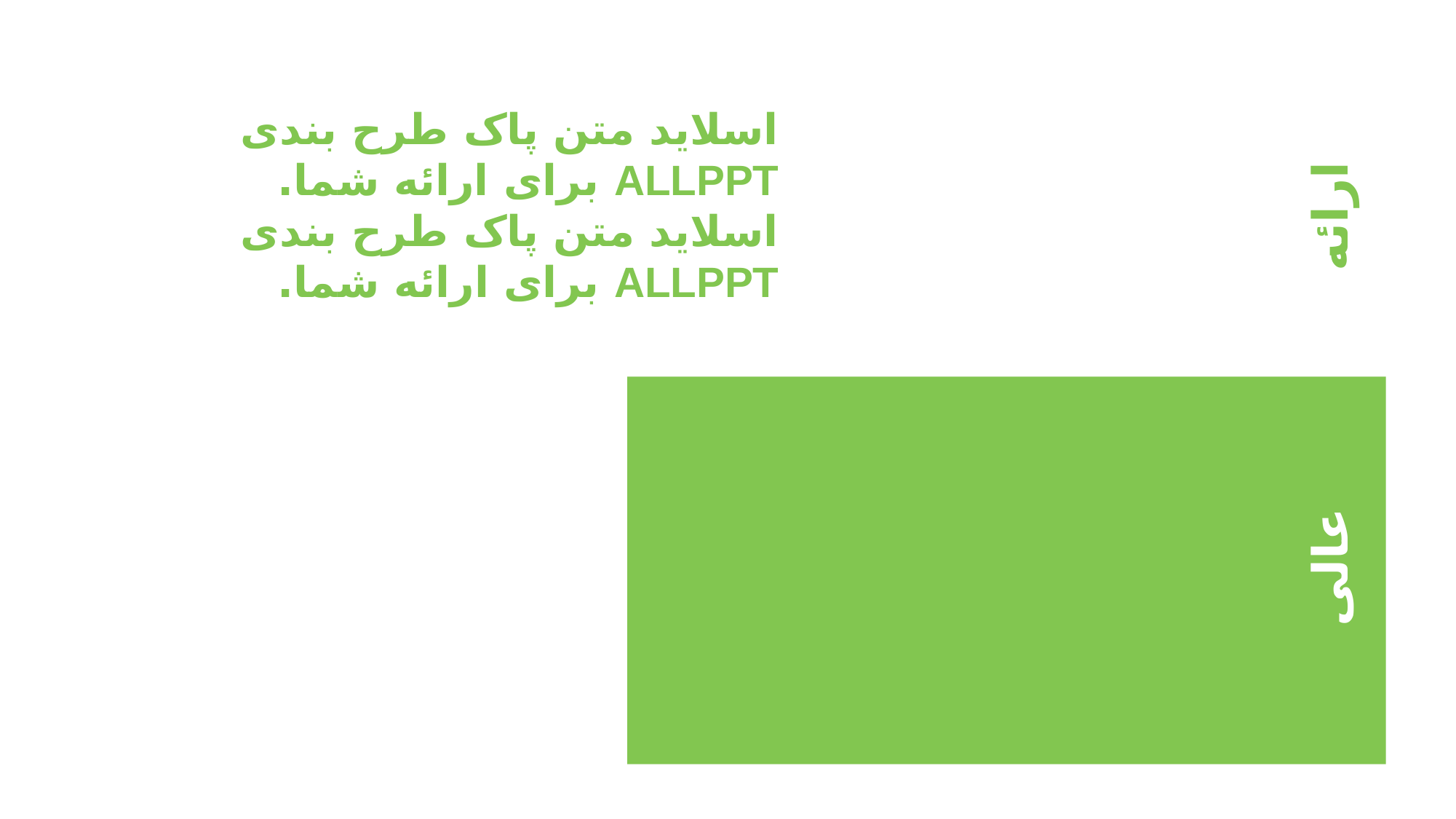

اسلاید متن پاک طرح بندی ALLPPT برای ارائه شما.
اسلاید متن پاک طرح بندی ALLPPT برای ارائه شما.
ارائه
عالی